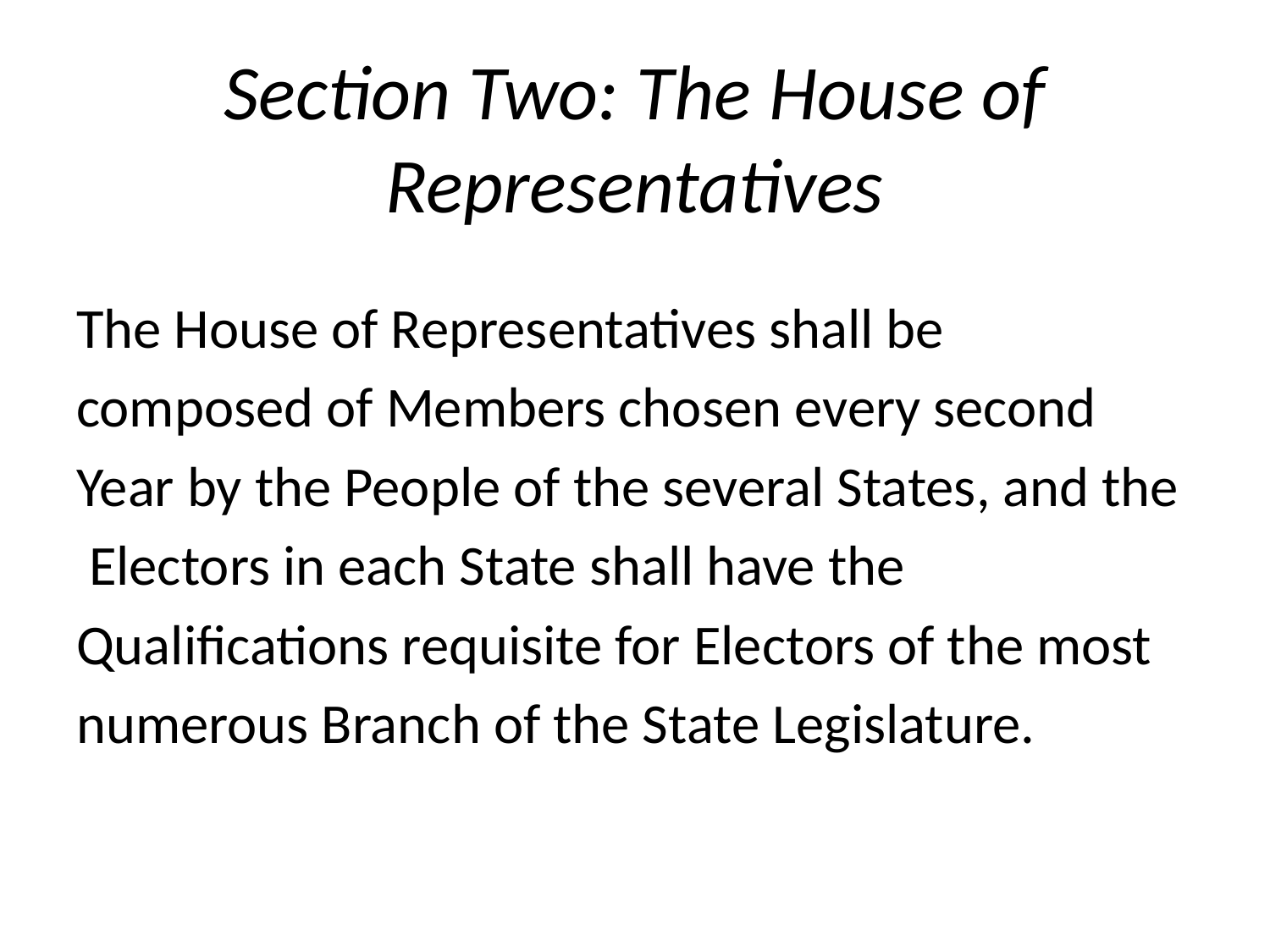

# Section Two: The House of Representatives
The House of Representatives shall be
composed of Members chosen every second
Year by the People of the several States, and the
 Electors in each State shall have the
Qualifications requisite for Electors of the most
numerous Branch of the State Legislature.